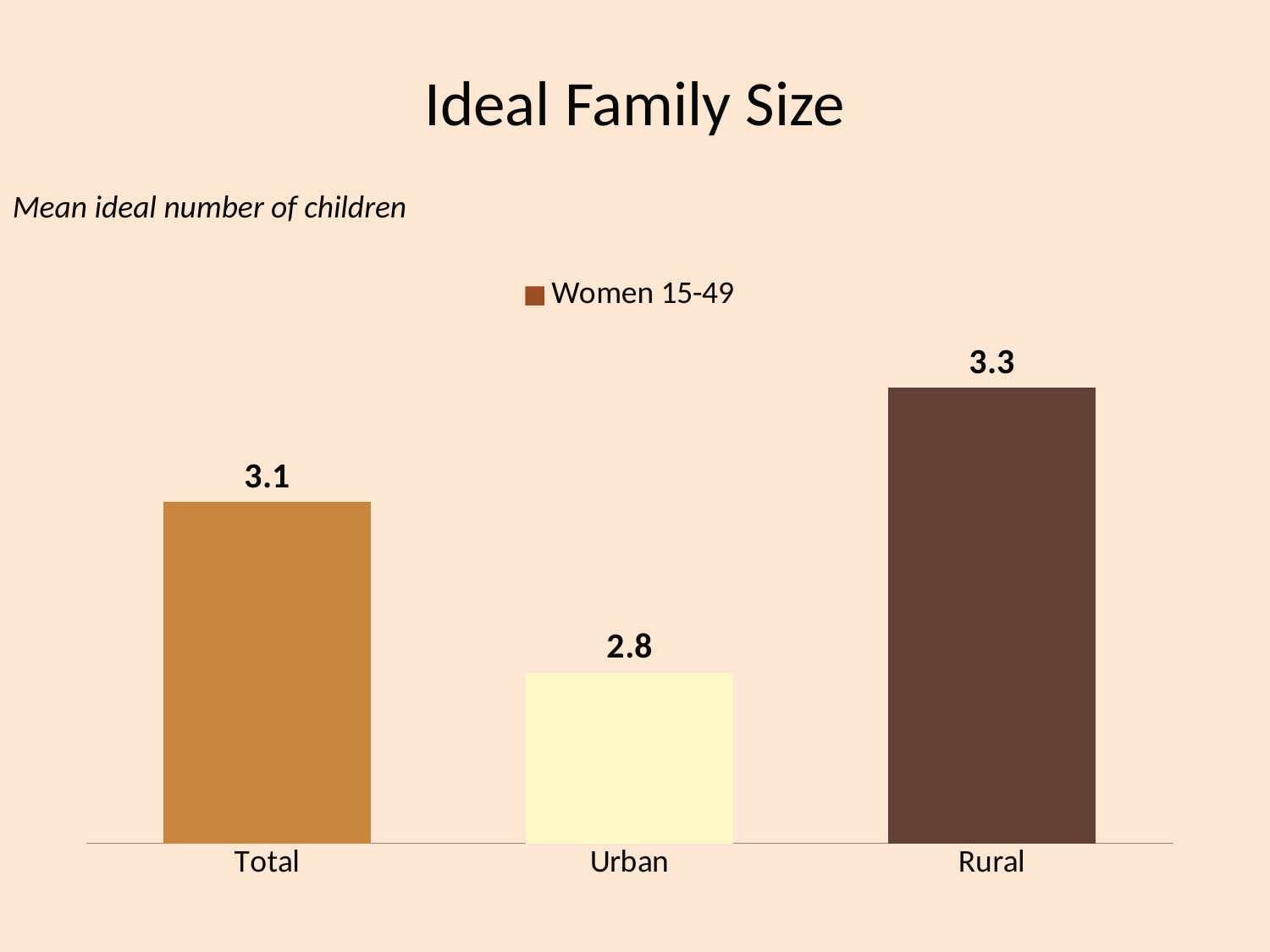

# Ideal Family Size
Mean ideal number of children

### Chart

| Category | Women 15-49 |
|---|---|
| Total | 3.1 |
| Urban | 2.8 |
| Rural | 3.3 |